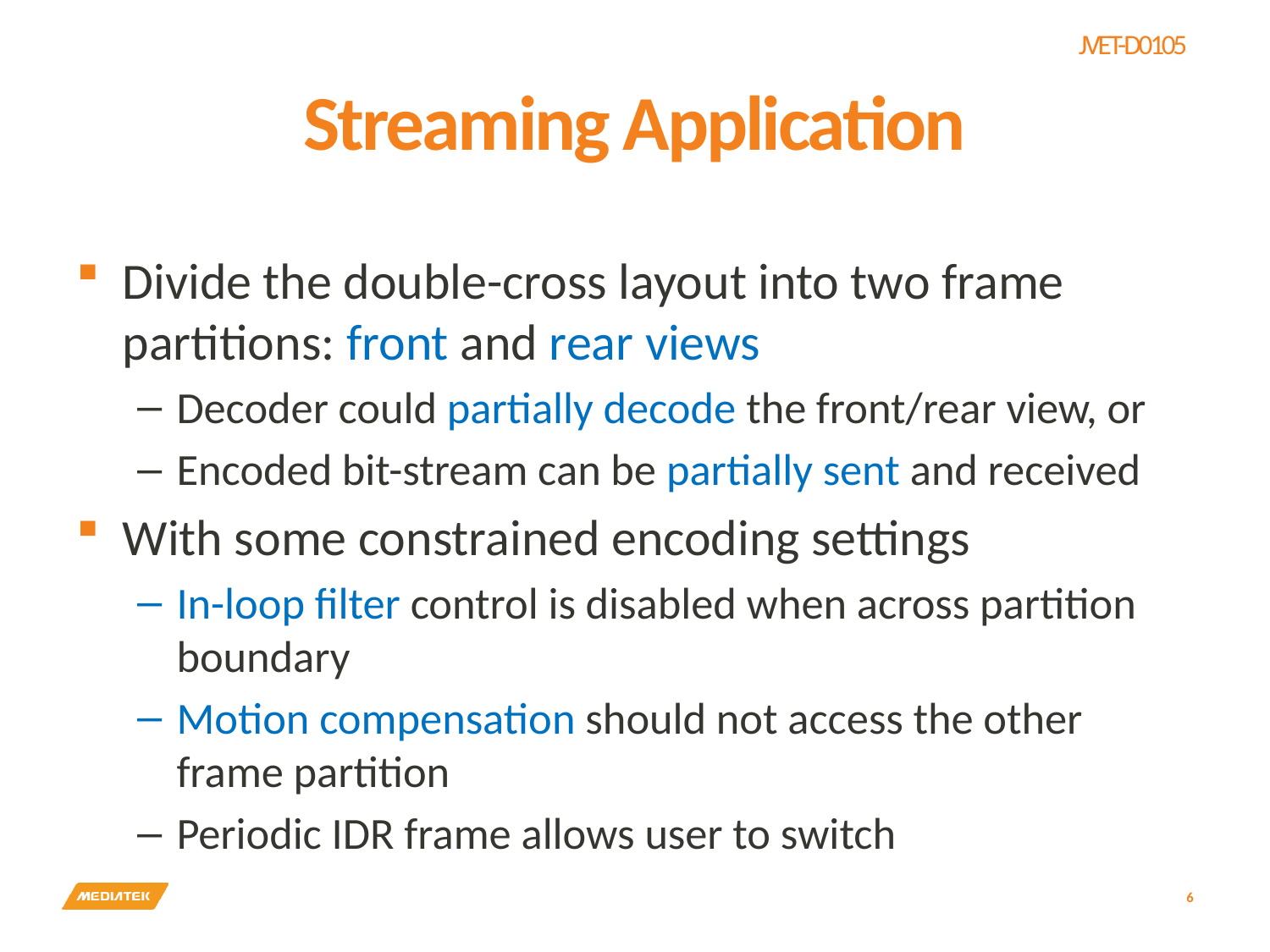

# Streaming Application
Divide the double-cross layout into two frame partitions: front and rear views
Decoder could partially decode the front/rear view, or
Encoded bit-stream can be partially sent and received
With some constrained encoding settings
In-loop filter control is disabled when across partition boundary
Motion compensation should not access the other frame partition
Periodic IDR frame allows user to switch

6